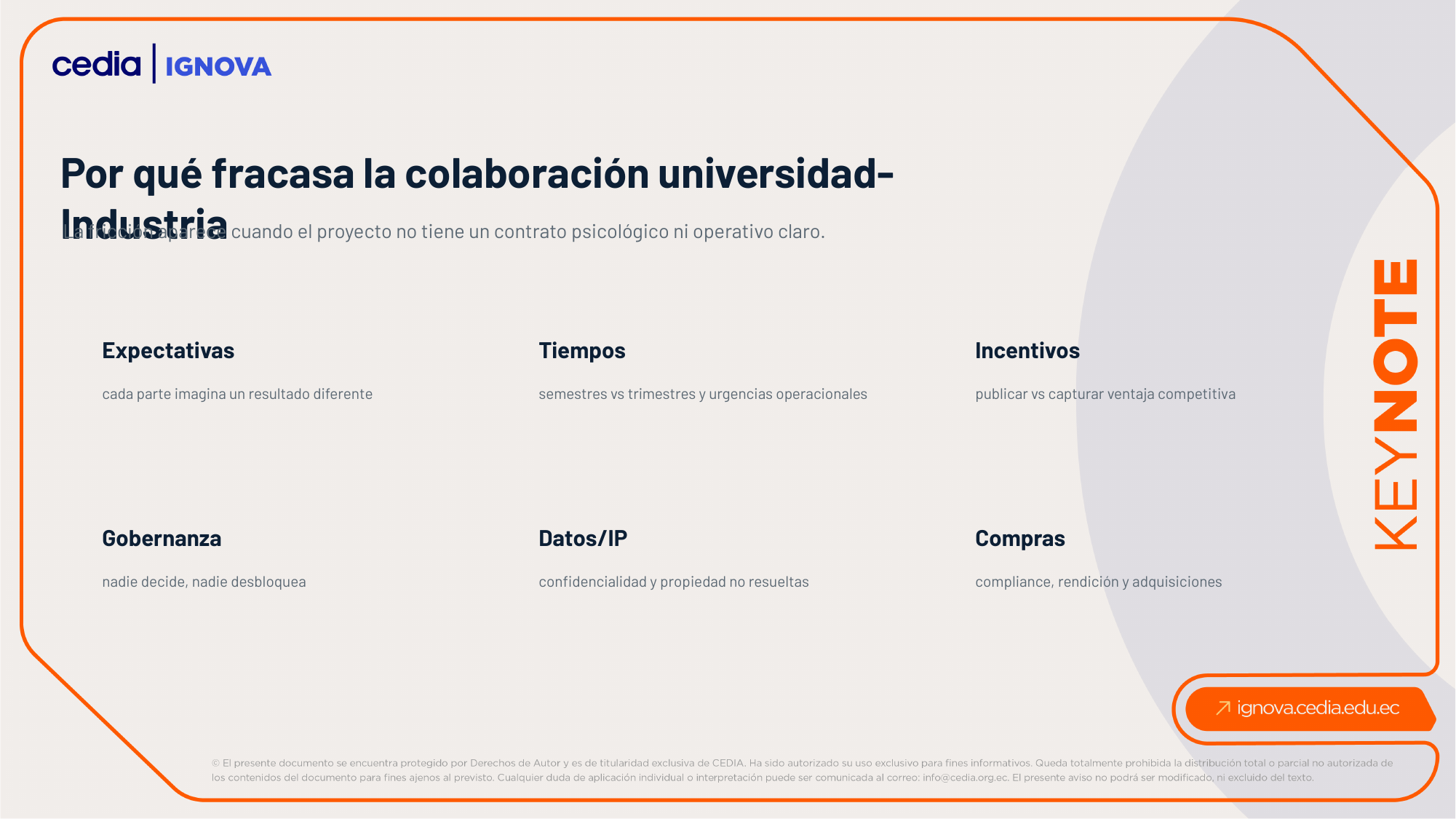

Por qué fracasa la colaboración universidad-Industria
La fricción aparece cuando el proyecto no tiene un contrato psicológico ni operativo claro.
Expectativas
Tiempos
Incentivos
cada parte imagina un resultado diferente
semestres vs trimestres y urgencias operacionales
publicar vs capturar ventaja competitiva
Gobernanza
Datos/IP
Compras
nadie decide, nadie desbloquea
confidencialidad y propiedad no resueltas
compliance, rendición y adquisiciones